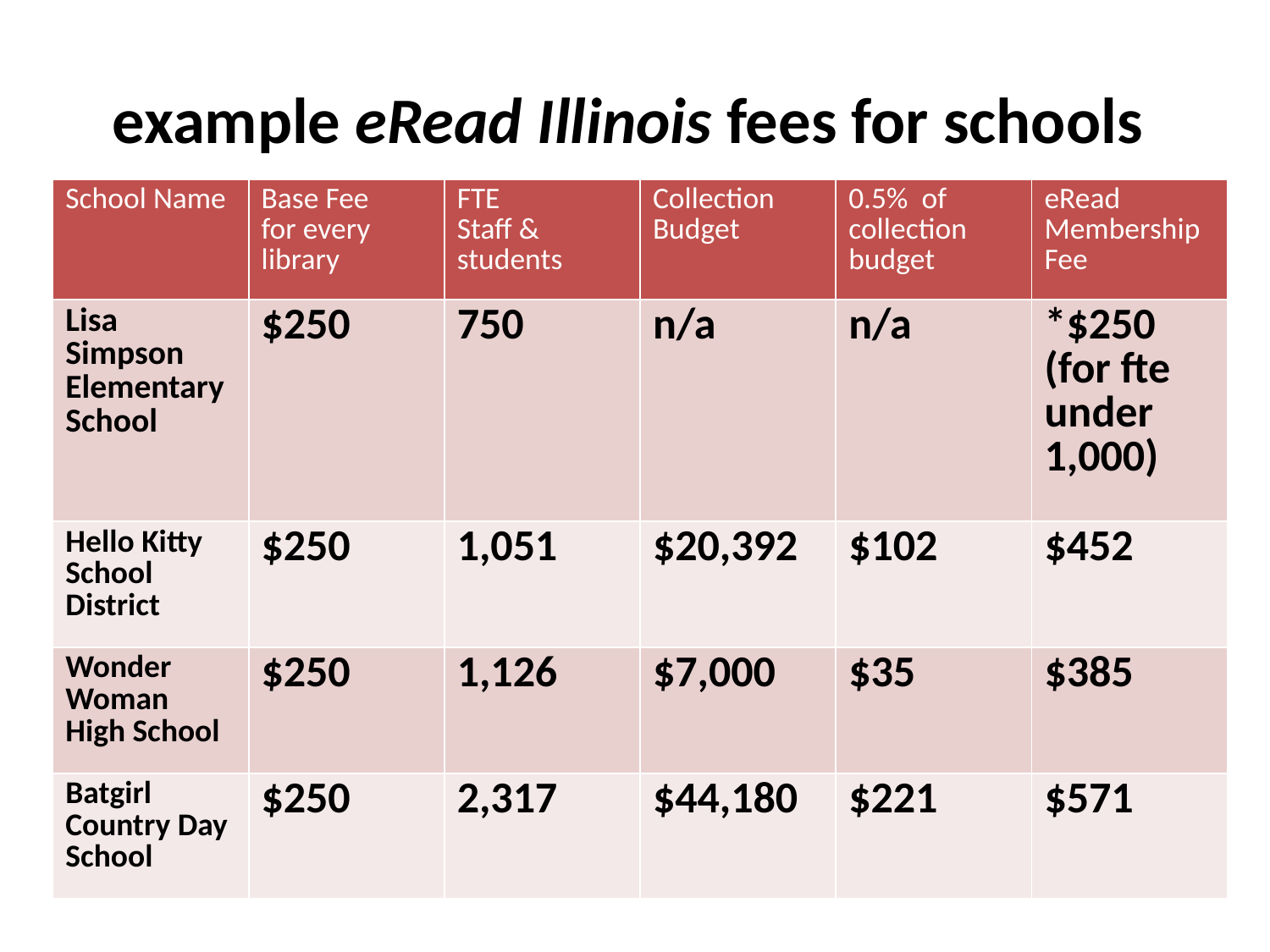

# example eRead Illinois fees for schools
| School Name | Base Fee for every library | FTE Staff & students | Collection Budget | 0.5% of collection budget | eRead Membership Fee |
| --- | --- | --- | --- | --- | --- |
| Lisa Simpson Elementary School | $250 | 750 | n/a | n/a | \*$250 (for fte under 1,000) |
| Hello Kitty School District | $250 | 1,051 | $20,392 | $102 | $452 |
| Wonder Woman High School | $250 | 1,126 | $7,000 | $35 | $385 |
| Batgirl Country Day School | $250 | 2,317 | $44,180 | $221 | $571 |